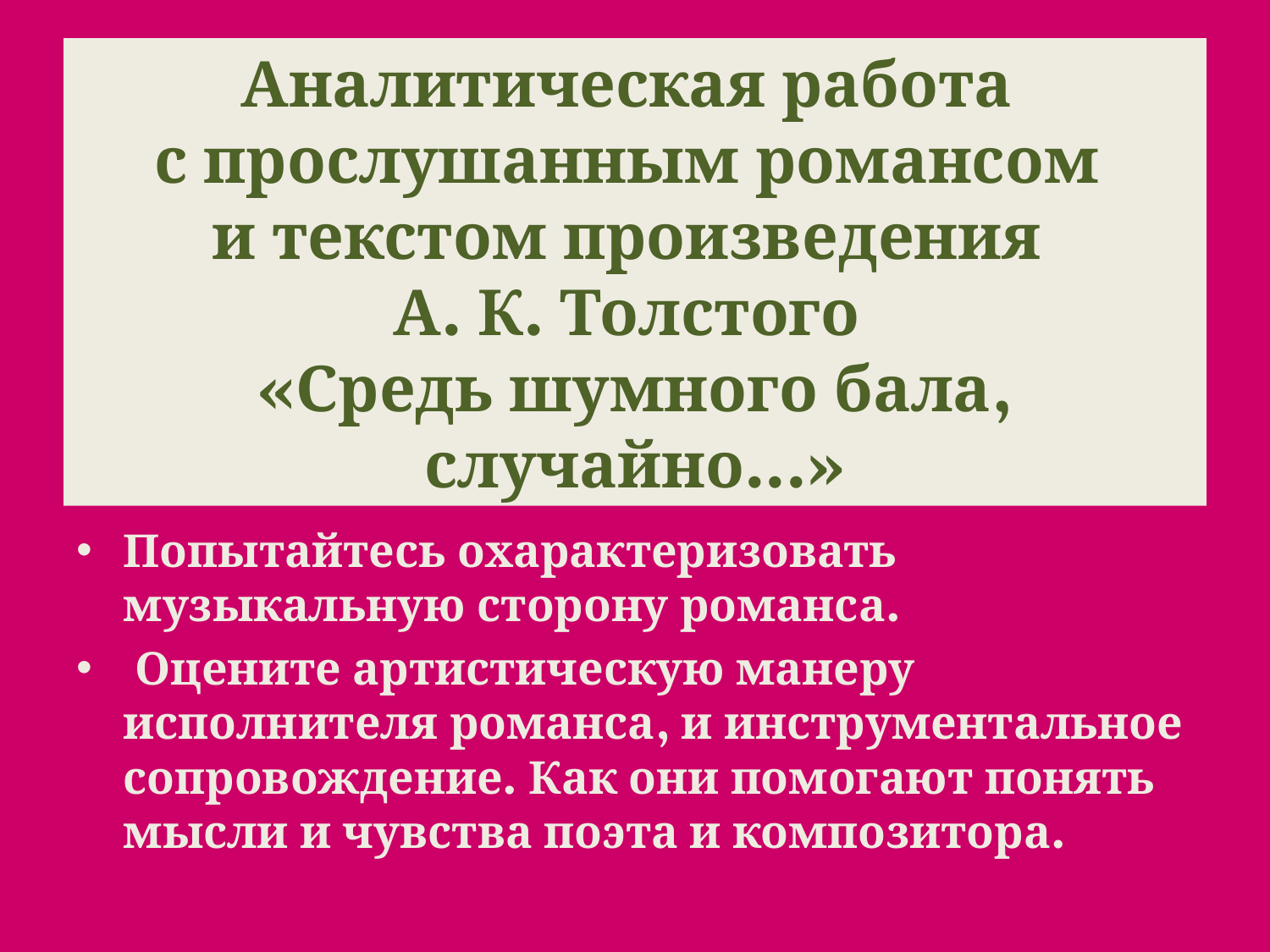

# Аналитическая работа с прослушанным романсом и текстом произведения А. К. Толстого «Средь шумного бала, случайно...»
Попытайтесь охарактеризовать музыкальную сторону романса.
 Оцените артистическую манеру исполнителя романса, и инструментальное сопровождение. Как они помогают понять мысли и чувства поэта и композитора.